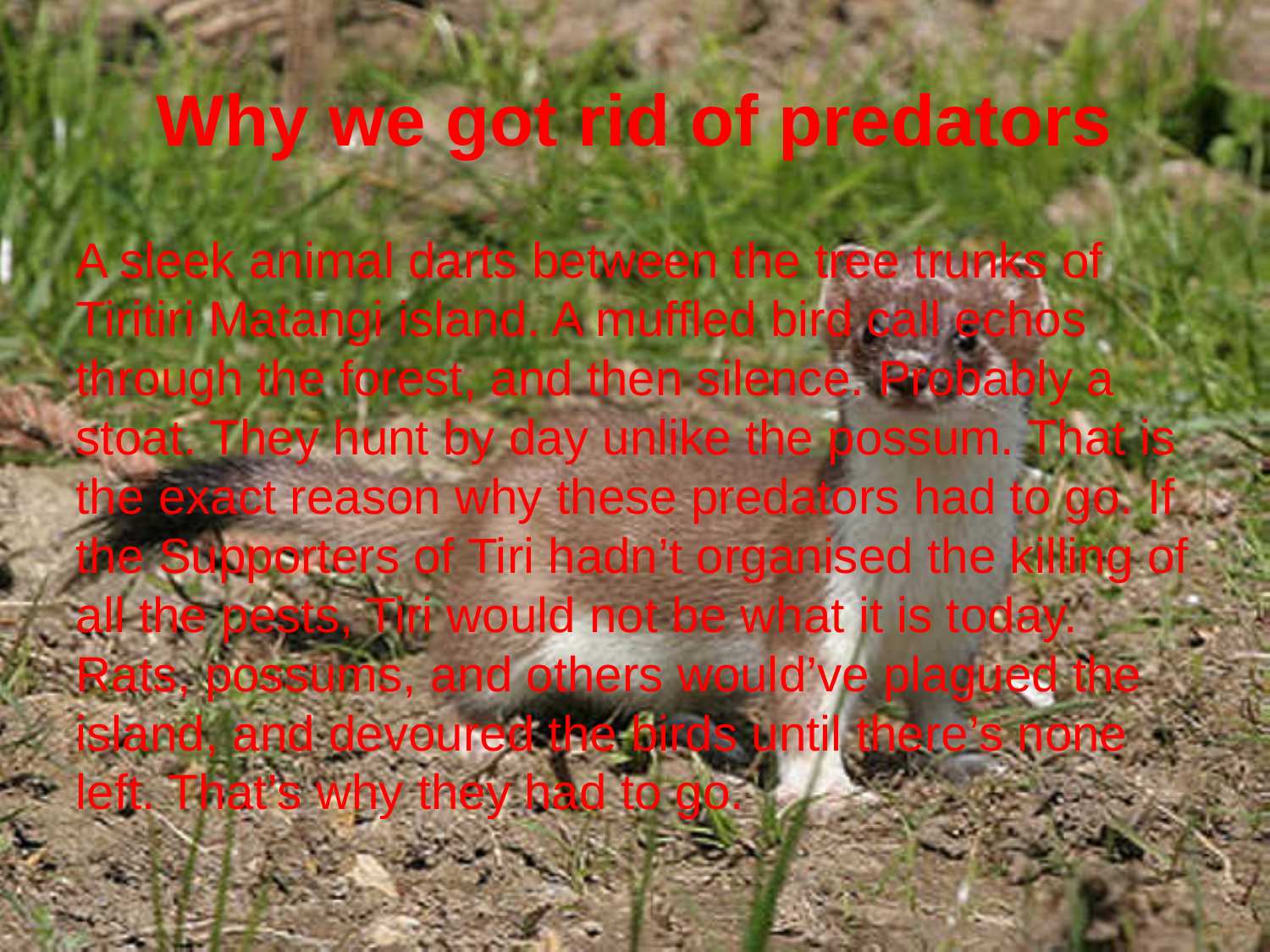

# Why we got rid of predators
A sleek animal darts between the tree trunks of Tiritiri Matangi island. A muffled bird call echos through the forest, and then silence. Probably a stoat. They hunt by day unlike the possum. That is the exact reason why these predators had to go. If the Supporters of Tiri hadn’t organised the killing of all the pests, Tiri would not be what it is today. Rats, possums, and others would’ve plagued the island, and devoured the birds until there’s none left. That’s why they had to go.